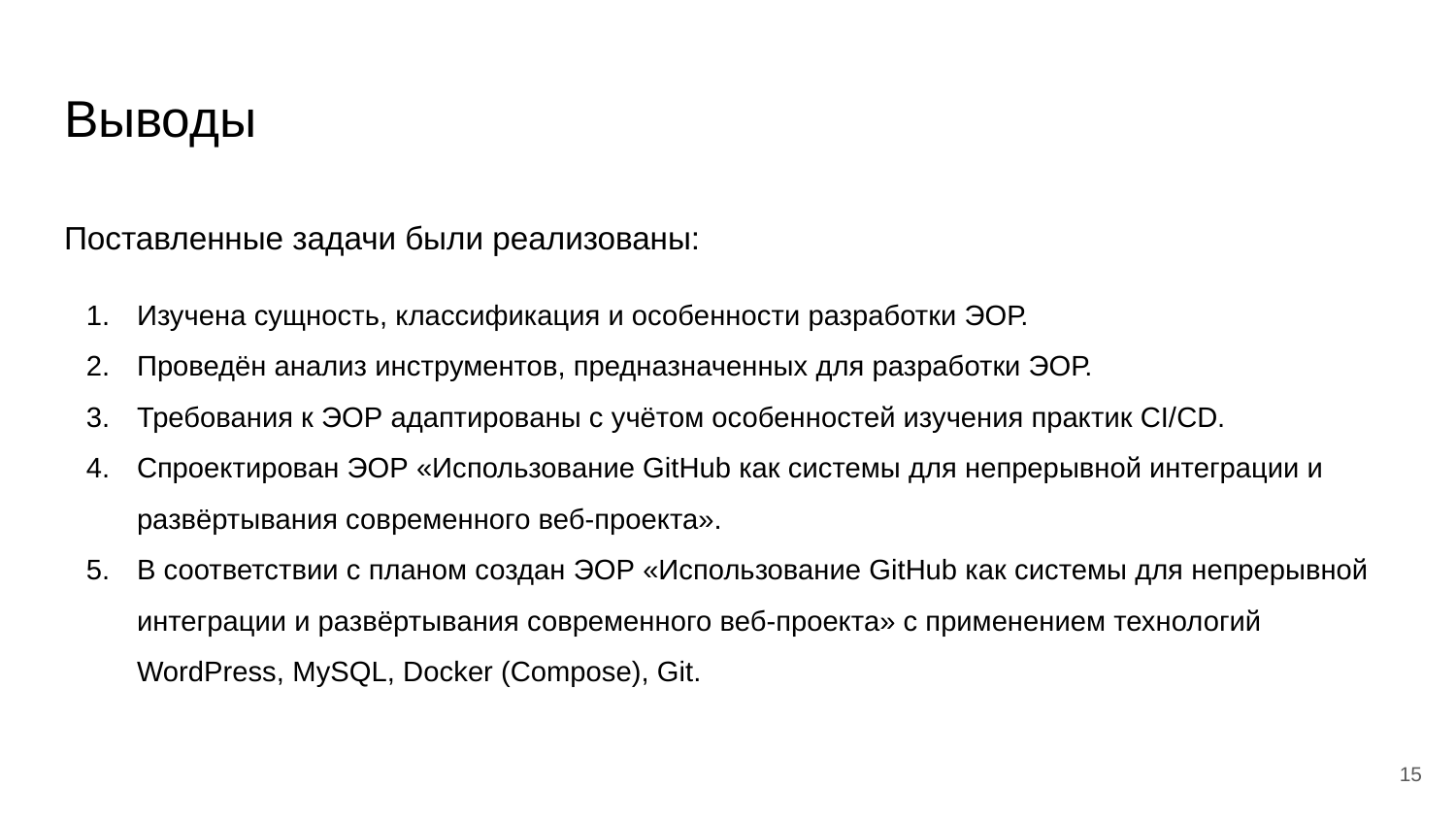

# Выводы
Поставленные задачи были реализованы:
Изучена сущность, классификация и особенности разработки ЭОР.
Проведён анализ инструментов, предназначенных для разработки ЭОР.
Требования к ЭОР адаптированы с учётом особенностей изучения практик CI/CD.
Спроектирован ЭОР «Использование GitHub как системы для непрерывной интеграции и развёртывания современного веб-проекта».
В соответствии с планом создан ЭОР «Использование GitHub как системы для непрерывной интеграции и развёртывания современного веб-проекта» с применением технологий WordPress, MySQL, Docker (Compose), Git.
15